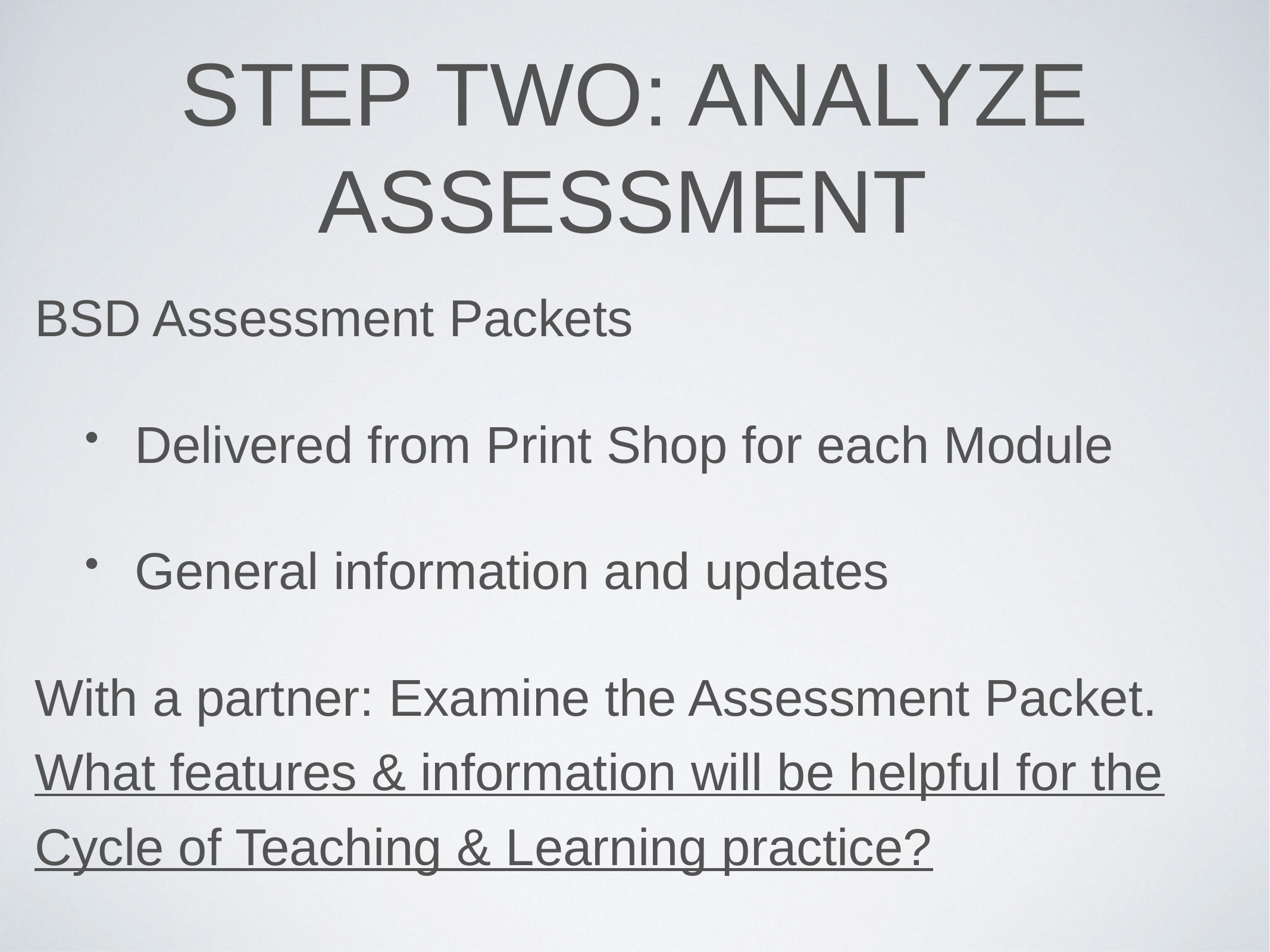

# Step two: Analyze Assessment
BSD Assessment Packets
Delivered from Print Shop for each Module
General information and updates
With a partner: Examine the Assessment Packet. What features & information will be helpful for the Cycle of Teaching & Learning practice?